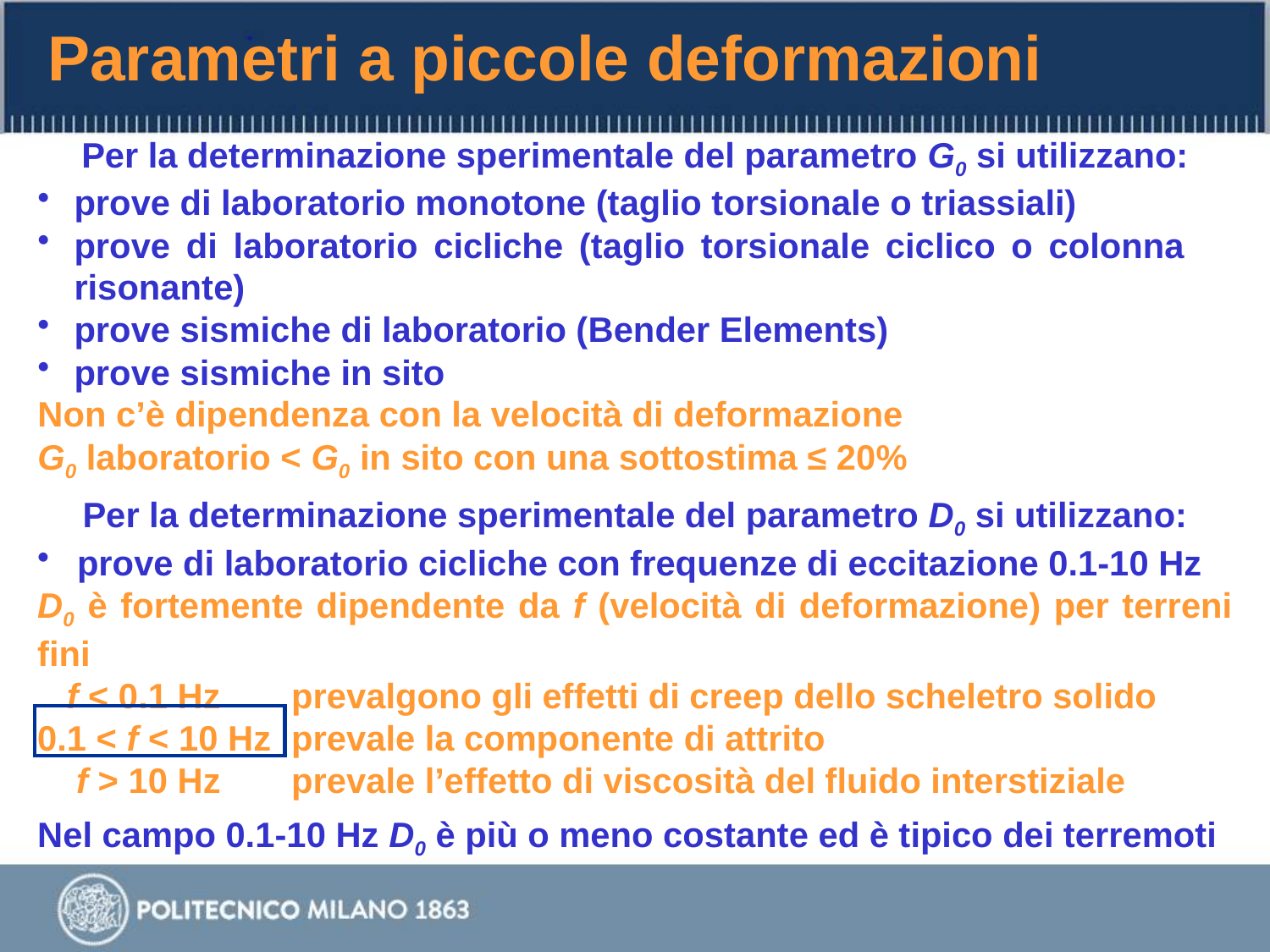

# Parametri a piccole deformazioni
Per la determinazione sperimentale del parametro G0 si utilizzano:
prove di laboratorio monotone (taglio torsionale o triassiali)
prove di laboratorio cicliche (taglio torsionale ciclico o colonna    risonante)
prove sismiche di laboratorio (Bender Elements)
prove sismiche in sito
Non c’è dipendenza con la velocità di deformazione
G0 laboratorio < G0 in sito con una sottostima ≤ 20%
Per la determinazione sperimentale del parametro D0 si utilizzano:
 prove di laboratorio cicliche con frequenze di eccitazione 0.1-10 Hz
D0 è fortemente dipendente da f (velocità di deformazione) per terreni fini
   f < 0.1 Hz	prevalgono gli effetti di creep dello scheletro solido
0.1 < f < 10 Hz	prevale la componente di attrito
    f > 10 Hz	prevale l’effetto di viscosità del fluido interstiziale

Nel campo 0.1-10 Hz D0 è più o meno costante ed è tipico dei terremoti